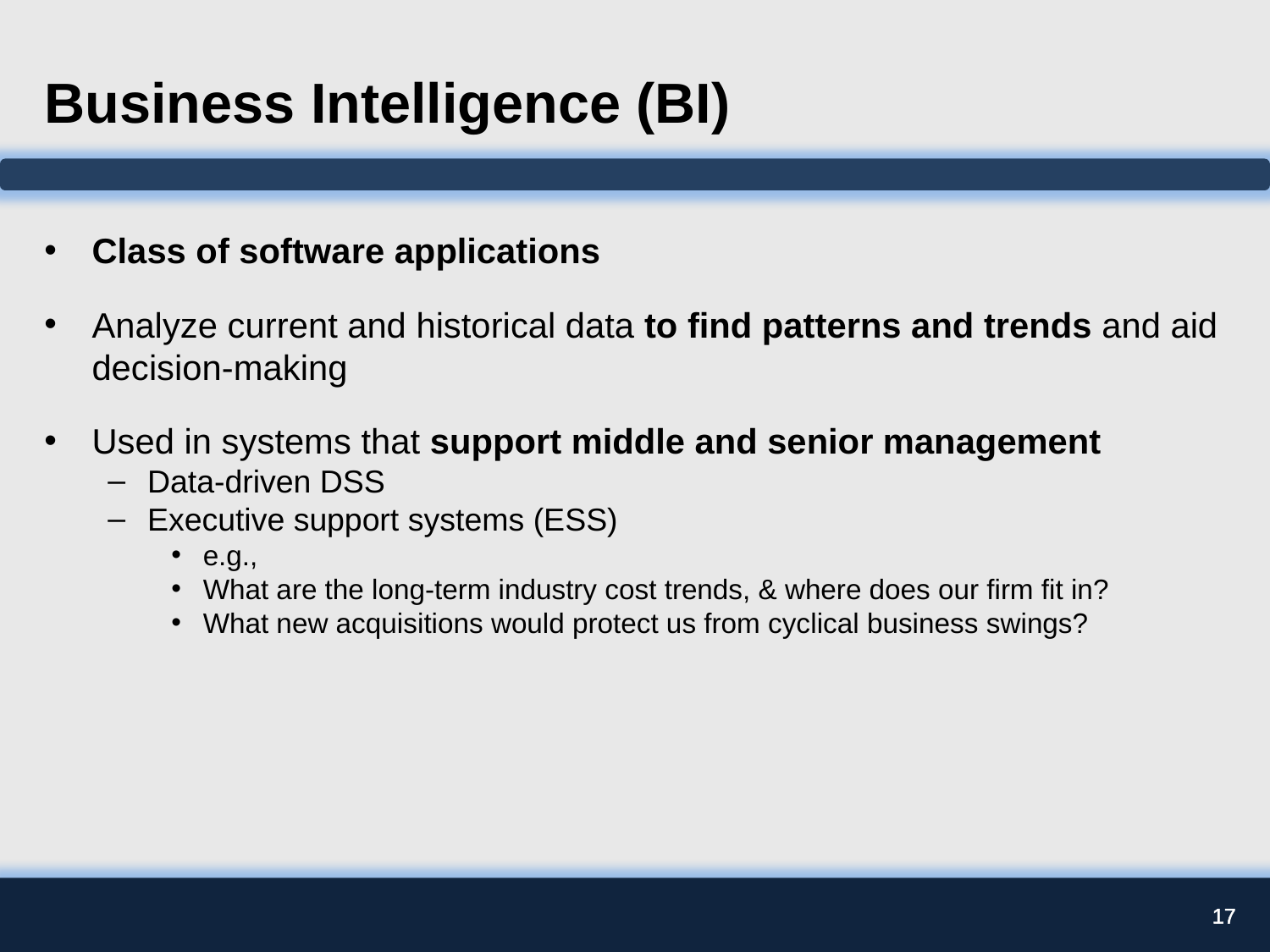

# Business Intelligence (BI)
Class of software applications
Analyze current and historical data to find patterns and trends and aid decision-making
Used in systems that support middle and senior management
Data-driven DSS
Executive support systems (ESS)
e.g.,
What are the long-term industry cost trends, & where does our firm fit in?
What new acquisitions would protect us from cyclical business swings?

17